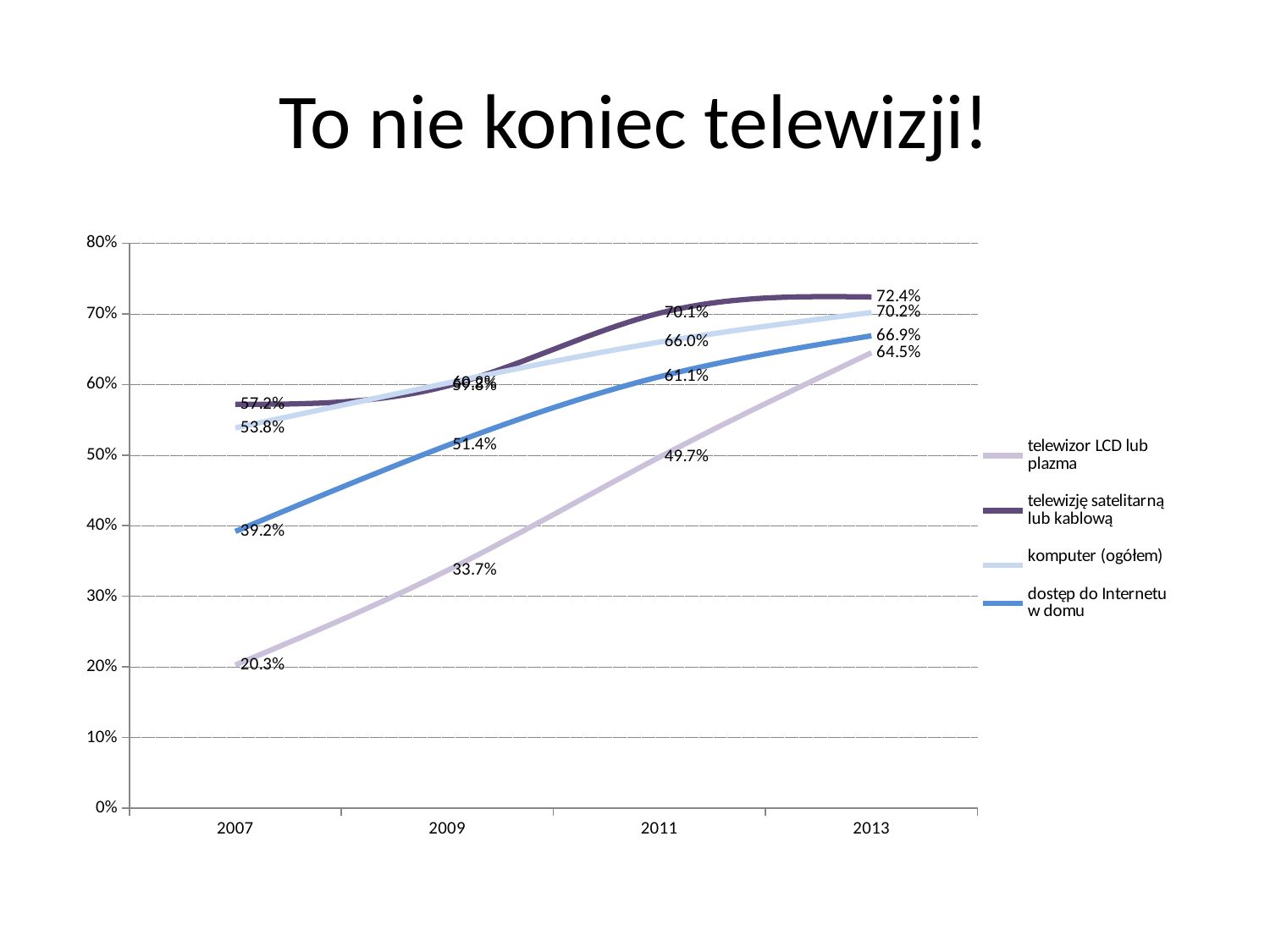

# To nie koniec telewizji!

### Chart

| Category | telewizor LCD lub plazma | telewizję satelitarną lub kablową | komputer (ogółem) | dostęp do Internetu w domu |
|---|---|---|---|---|
| 2007 | 0.20258756039279624 | 0.5720000000000002 | 0.5384556445779802 | 0.39186794635362887 |
| 2009 | 0.33661794994109556 | 0.597978811628491 | 0.6020000000000001 | 0.513790624721008 |
| 2011 | 0.49700000000000005 | 0.7010000000000001 | 0.6600000000000001 | 0.6110000000000001 |
| 2013 | 0.6450000000000001 | 0.7240000000000001 | 0.7020000000000001 | 0.6690000000000002 |